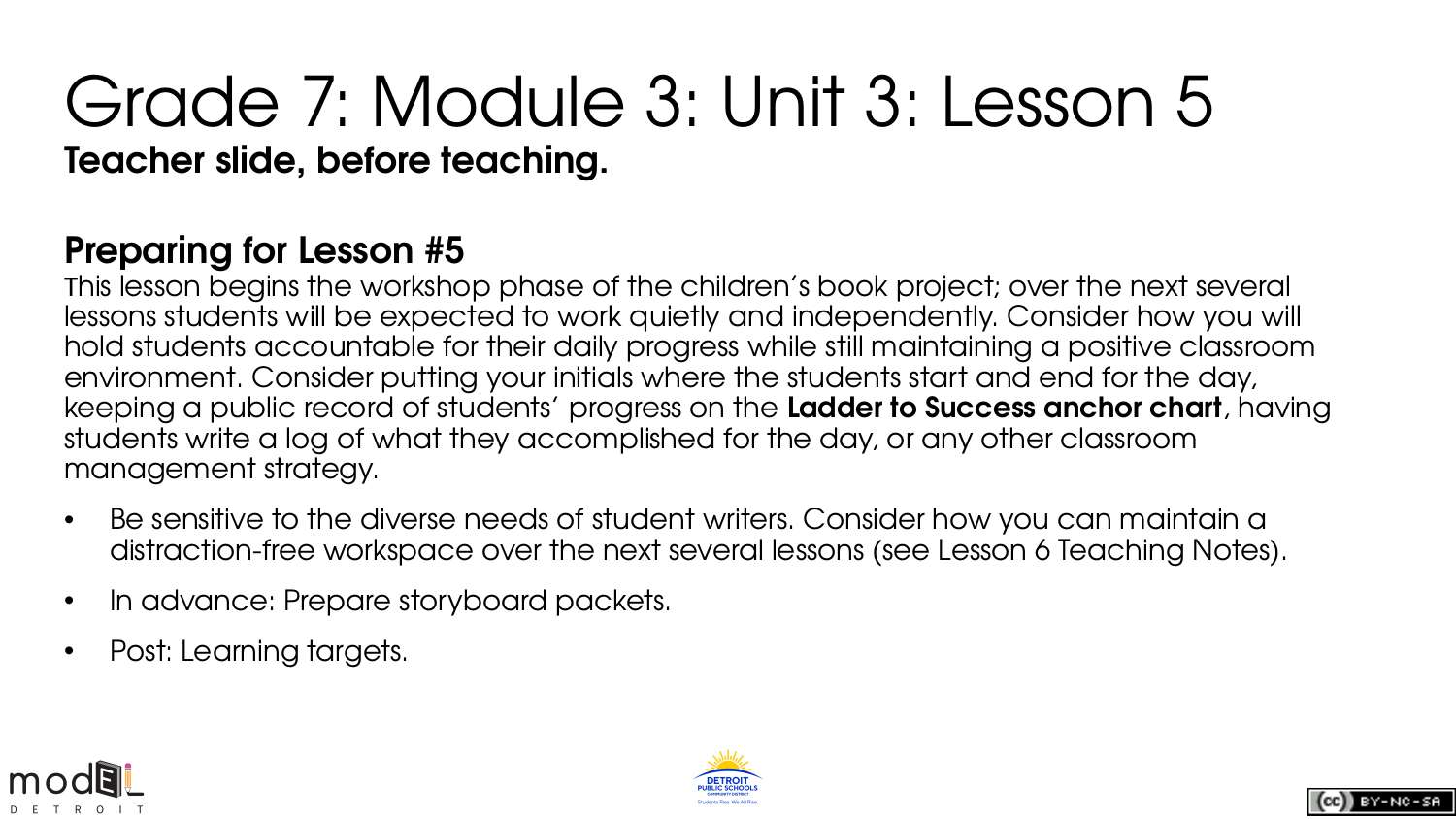

Grade 7: Module 3: Unit 3: Lesson 5
Teacher slide, before teaching.

Preparing for Lesson #5
This lesson begins the workshop phase of the children’s book project; over the next several lessons students will be expected to work quietly and independently. Consider how you will hold students accountable for their daily progress while still maintaining a positive classroom environment. Consider putting your initials where the students start and end for the day, keeping a public record of students’ progress on the Ladder to Success anchor chart, having students write a log of what they accomplished for the day, or any other classroom management strategy.
Be sensitive to the diverse needs of student writers. Consider how you can maintain a distraction-free workspace over the next several lessons (see Lesson 6 Teaching Notes).
In advance: Prepare storyboard packets.
Post: Learning targets.

.